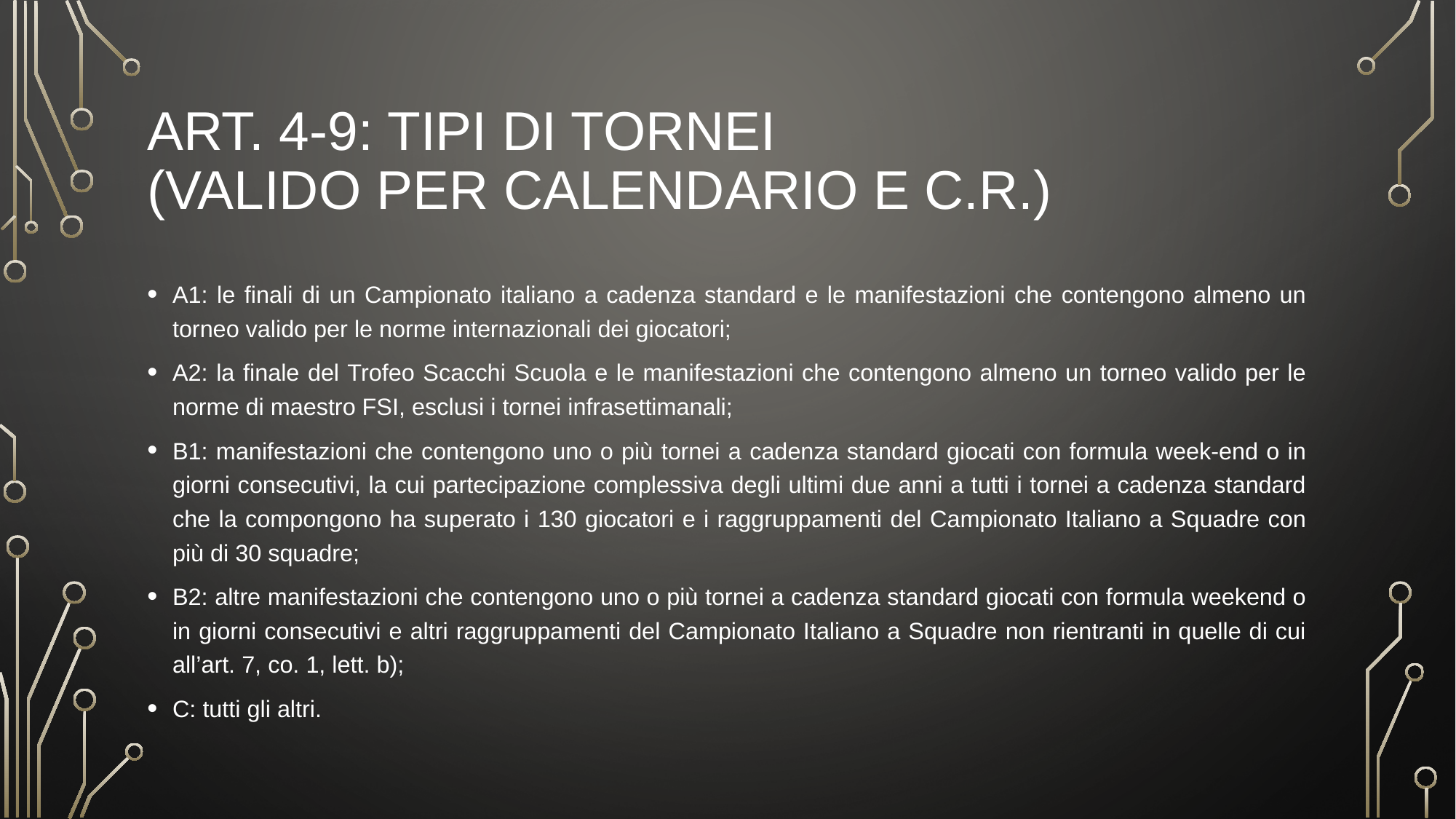

# ART. 4-9: TIPI DI TORNEI (Valido per CALENDARIO E C.R.)
A1: le finali di un Campionato italiano a cadenza standard e le manifestazioni che contengono almeno un torneo valido per le norme internazionali dei giocatori;
A2: la finale del Trofeo Scacchi Scuola e le manifestazioni che contengono almeno un torneo valido per le norme di maestro FSI, esclusi i tornei infrasettimanali;
B1: manifestazioni che contengono uno o più tornei a cadenza standard giocati con formula week-end o in giorni consecutivi, la cui partecipazione complessiva degli ultimi due anni a tutti i tornei a cadenza standard che la compongono ha superato i 130 giocatori e i raggruppamenti del Campionato Italiano a Squadre con più di 30 squadre;
B2: altre manifestazioni che contengono uno o più tornei a cadenza standard giocati con formula weekend o in giorni consecutivi e altri raggruppamenti del Campionato Italiano a Squadre non rientranti in quelle di cui all’art. 7, co. 1, lett. b);
C: tutti gli altri.